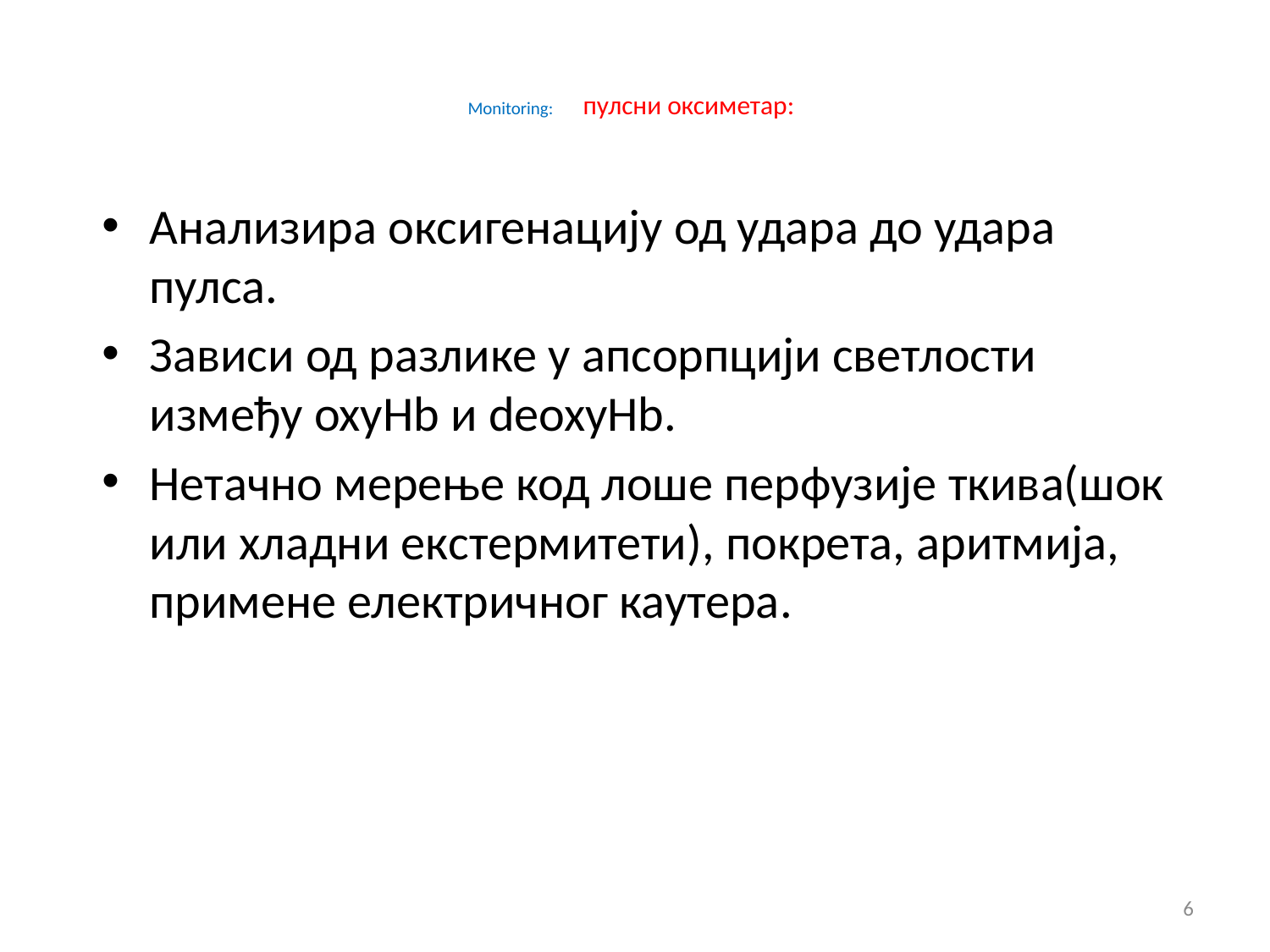

# Monitoring:     пулсни оксиметар:
Анализира оксигенацију од удара до удара пулса.
Зависи од разлике у апсорпцији светлости између oxyHb и deoxyHb.
Нетачно мерење код лоше перфузије ткива(шок или хладни екстермитети), покрета, аритмија, примене електричног каутера.

6